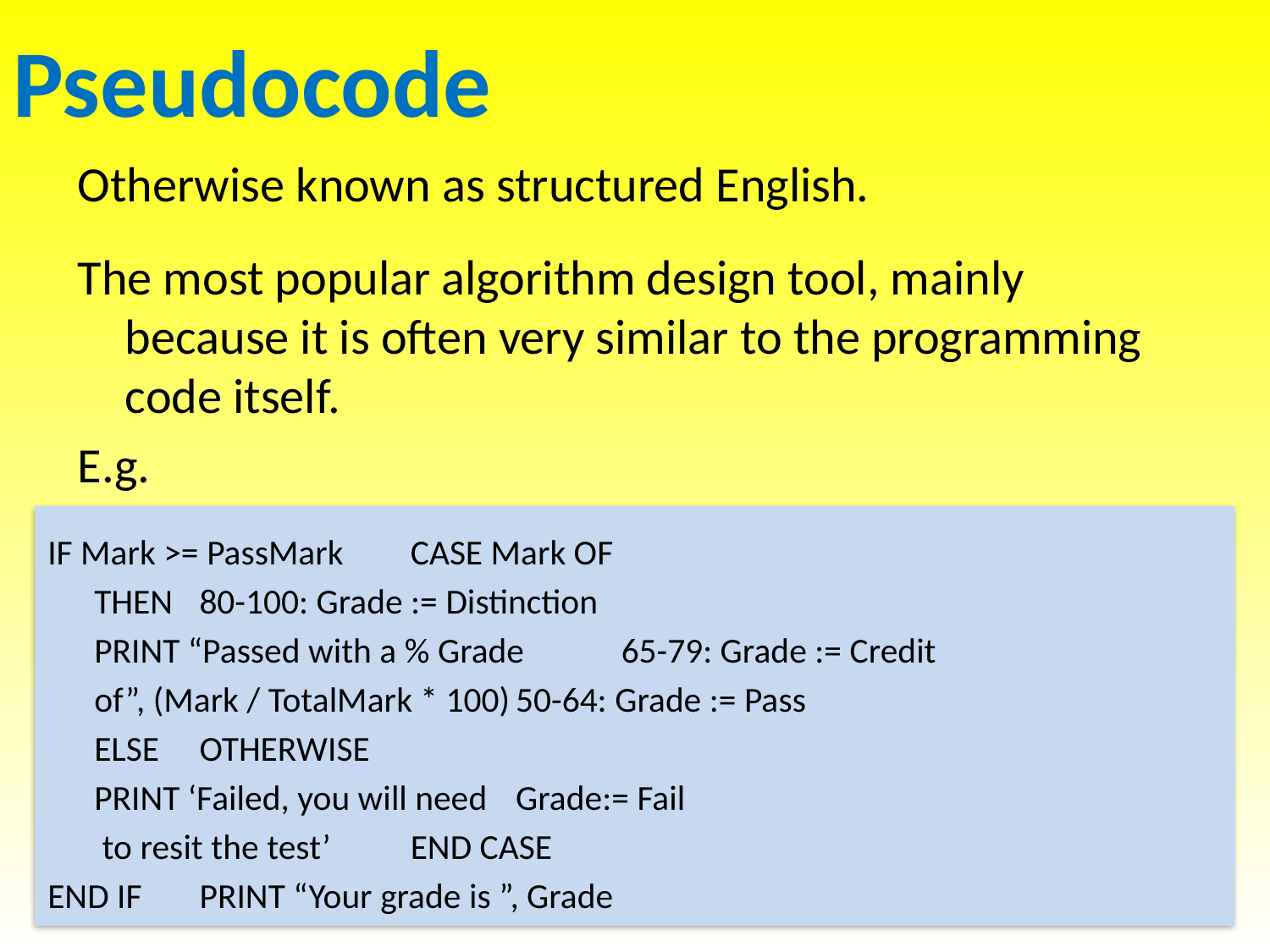

# Pseudocode
Otherwise known as structured English.

The most popular algorithm design tool, mainly because it is often very similar to the programming code itself.
E.g.

IF Mark >= PassMark			CASE Mark OF
	THEN					80-100: Grade := Distinction
		PRINT “Passed with a % Grade		65-79: Grade := Credit
		of”, (Mark / TotalMark * 100)		50-64: Grade := Pass
	ELSE					OTHERWISE
		PRINT ‘Failed, you will need		Grade:= Fail
		 to resit the test’			END CASE
END IF					PRINT “Your grade is ”, Grade